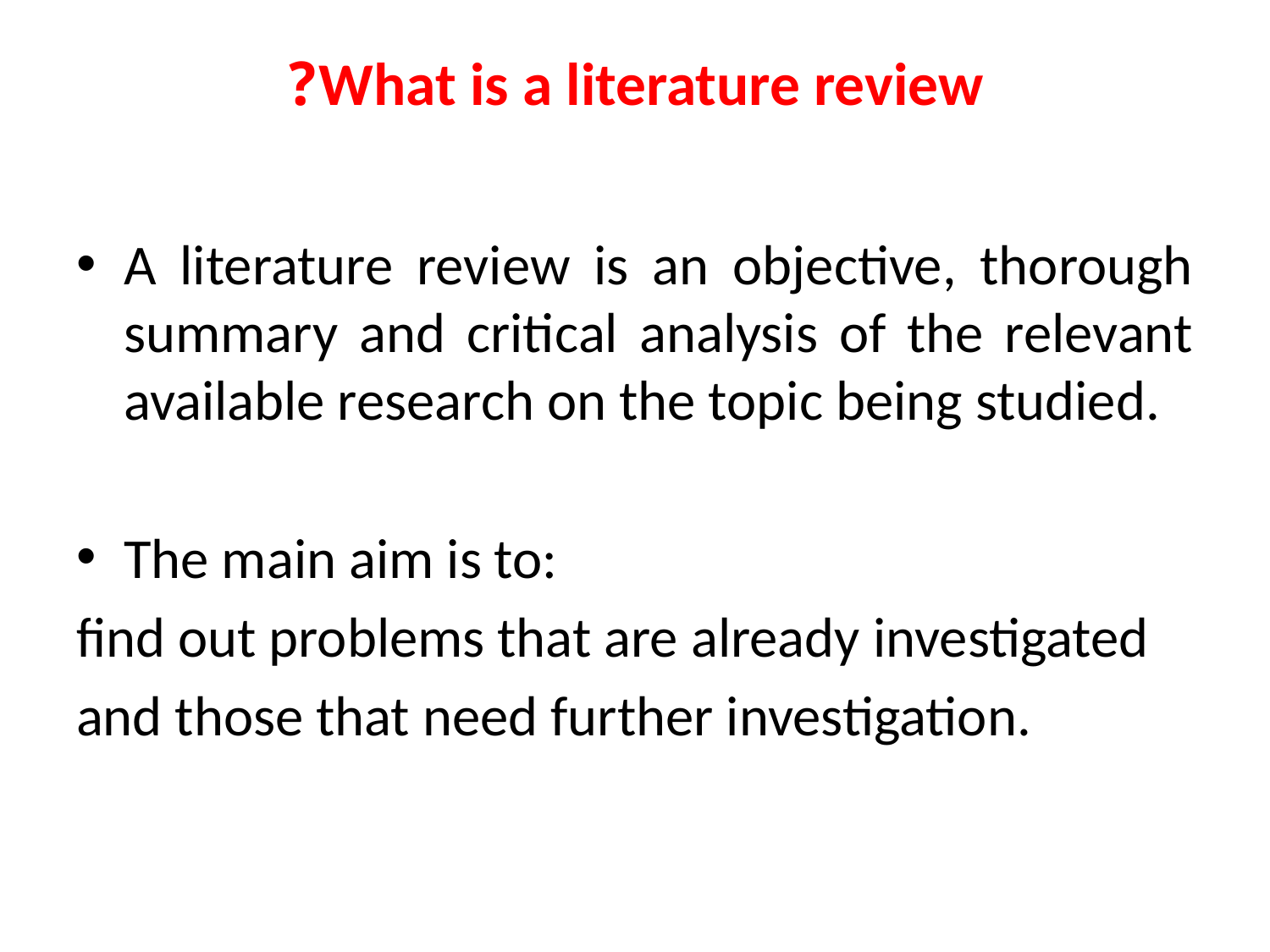

# What is a literature review?
A literature review is an objective, thorough summary and critical analysis of the relevant available research on the topic being studied.

The main aim is to:
find out problems that are already investigated
and those that need further investigation.